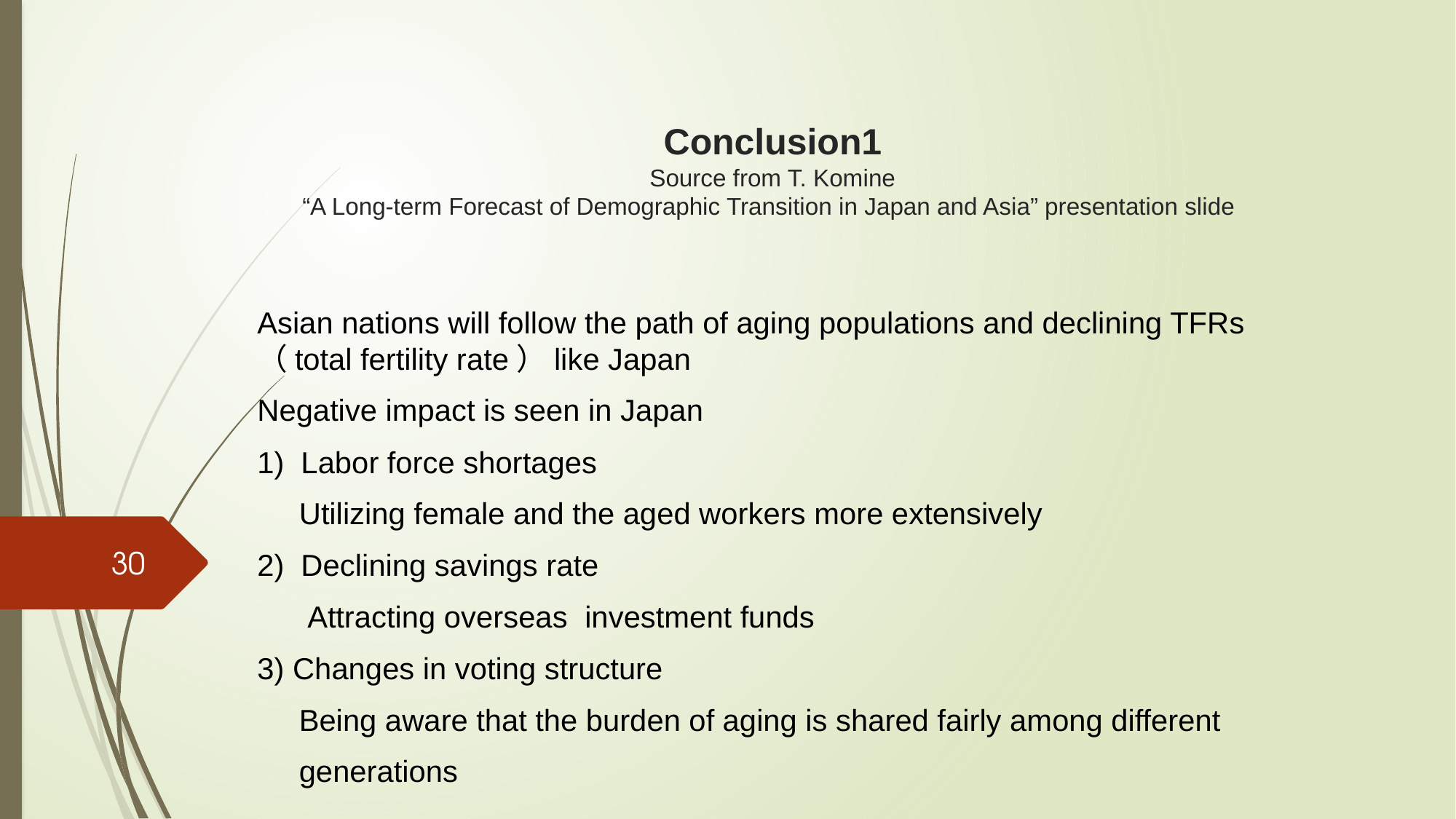

# Conclusion1 Source from T. Komine “A Long-term Forecast of Demographic Transition in Japan and Asia” presentation slide
Asian nations will follow the path of aging populations and declining TFRs （total fertility rate）like Japan
Negative impact is seen in Japan
1)  Labor force shortages
     Utilizing female and the aged workers more extensively
2)  Declining savings rate
      Attracting overseas 	investment funds
3) Changes in voting structure
     Being aware that the burden of aging is shared fairly among different
     generations

30